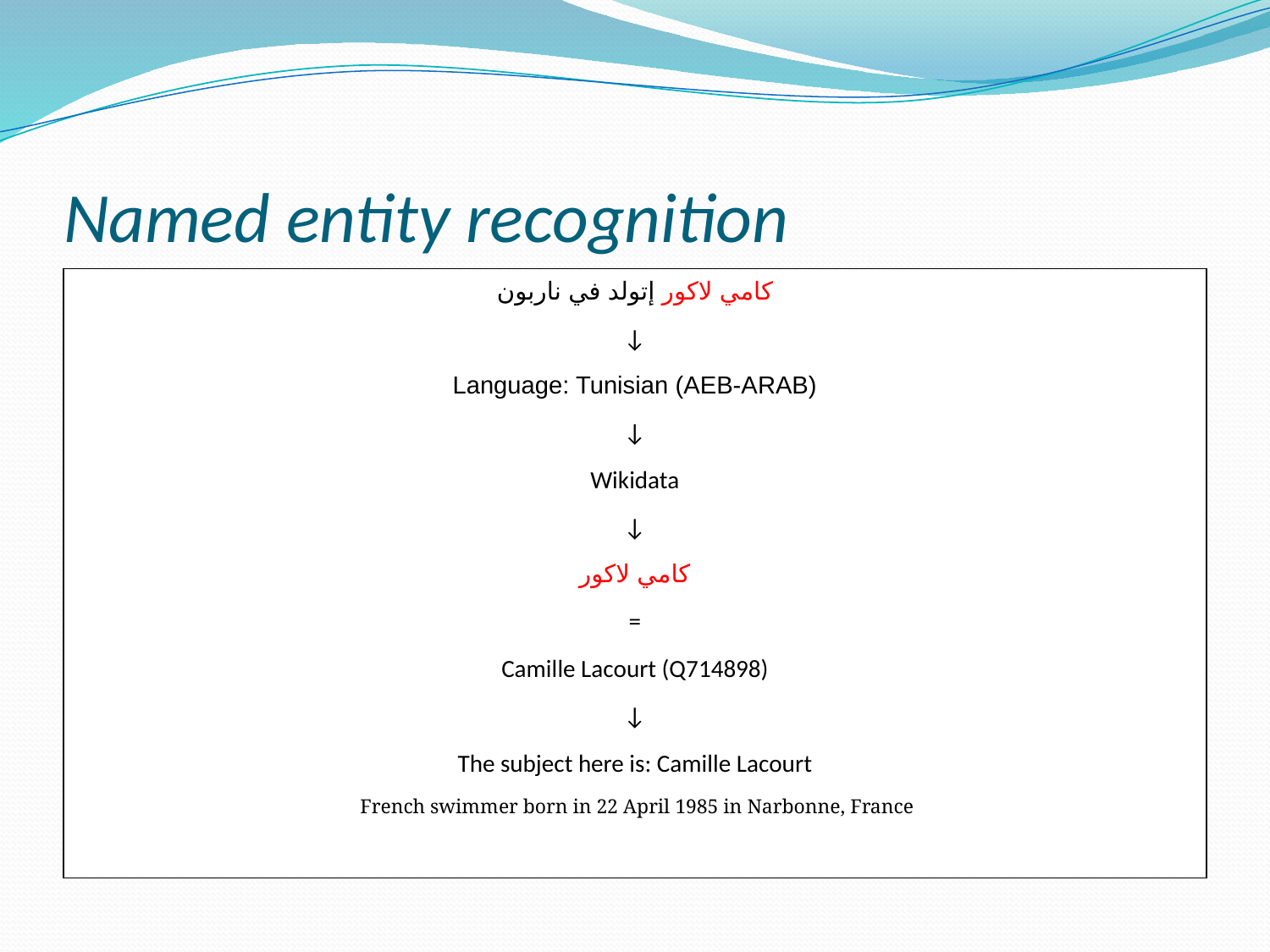

# Named entity recognition
كامي لاكور إتولد في ناربون
↓
Language: Tunisian (AEB-ARAB)
↓
Wikidata
↓
كامي لاكور
=
Camille Lacourt (Q714898)
↓
The subject here is: Camille Lacourt
 French swimmer born in 22 April 1985 in Narbonne, France